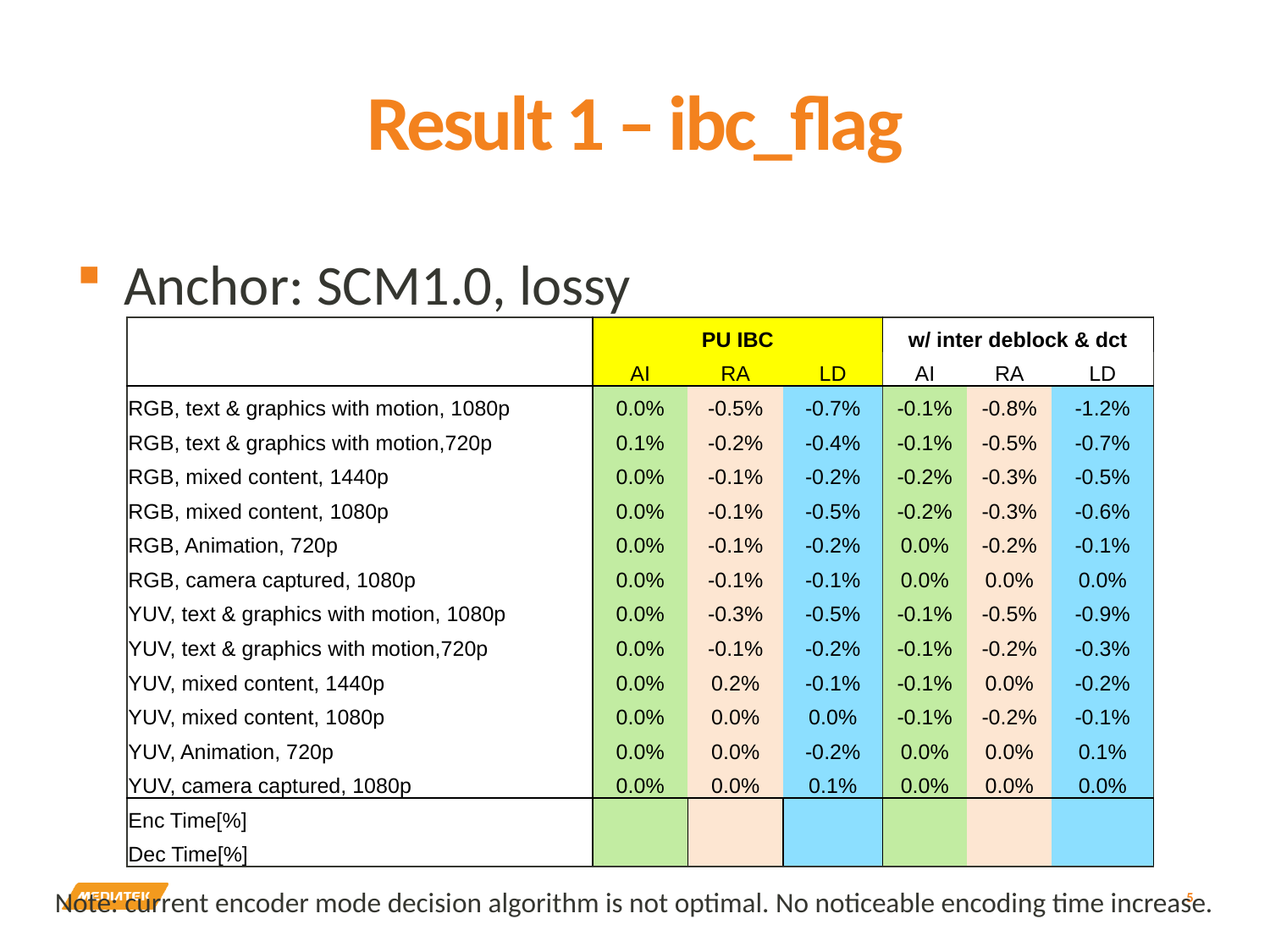

# Result 1 – ibc_flag
Anchor: SCM1.0, lossy
|  | PU IBC |  |  | w/ inter deblock & dct |  |  |
| --- | --- | --- | --- | --- | --- | --- |
|  | AI | RA | LD | AI | RA | LD |
| RGB, text & graphics with motion, 1080p | 0.0% | -0.5% | -0.7% | -0.1% | -0.8% | -1.2% |
| RGB, text & graphics with motion,720p | 0.1% | -0.2% | -0.4% | -0.1% | -0.5% | -0.7% |
| RGB, mixed content, 1440p | 0.0% | -0.1% | -0.2% | -0.2% | -0.3% | -0.5% |
| RGB, mixed content, 1080p | 0.0% | -0.1% | -0.5% | -0.2% | -0.3% | -0.6% |
| RGB, Animation, 720p | 0.0% | -0.1% | -0.2% | 0.0% | -0.2% | -0.1% |
| RGB, camera captured, 1080p | 0.0% | -0.1% | -0.1% | 0.0% | 0.0% | 0.0% |
| YUV, text & graphics with motion, 1080p | 0.0% | -0.3% | -0.5% | -0.1% | -0.5% | -0.9% |
| YUV, text & graphics with motion,720p | 0.0% | -0.1% | -0.2% | -0.1% | -0.2% | -0.3% |
| YUV, mixed content, 1440p | 0.0% | 0.2% | -0.1% | -0.1% | 0.0% | -0.2% |
| YUV, mixed content, 1080p | 0.0% | 0.0% | 0.0% | -0.1% | -0.2% | -0.1% |
| YUV, Animation, 720p | 0.0% | 0.0% | -0.2% | 0.0% | 0.0% | 0.1% |
| YUV, camera captured, 1080p | 0.0% | 0.0% | 0.1% | 0.0% | 0.0% | 0.0% |
| Enc Time[%] |  |  |  |  |  |  |
| Dec Time[%] |  |  |  |  |  |  |
5
Note: current encoder mode decision algorithm is not optimal. No noticeable encoding time increase.